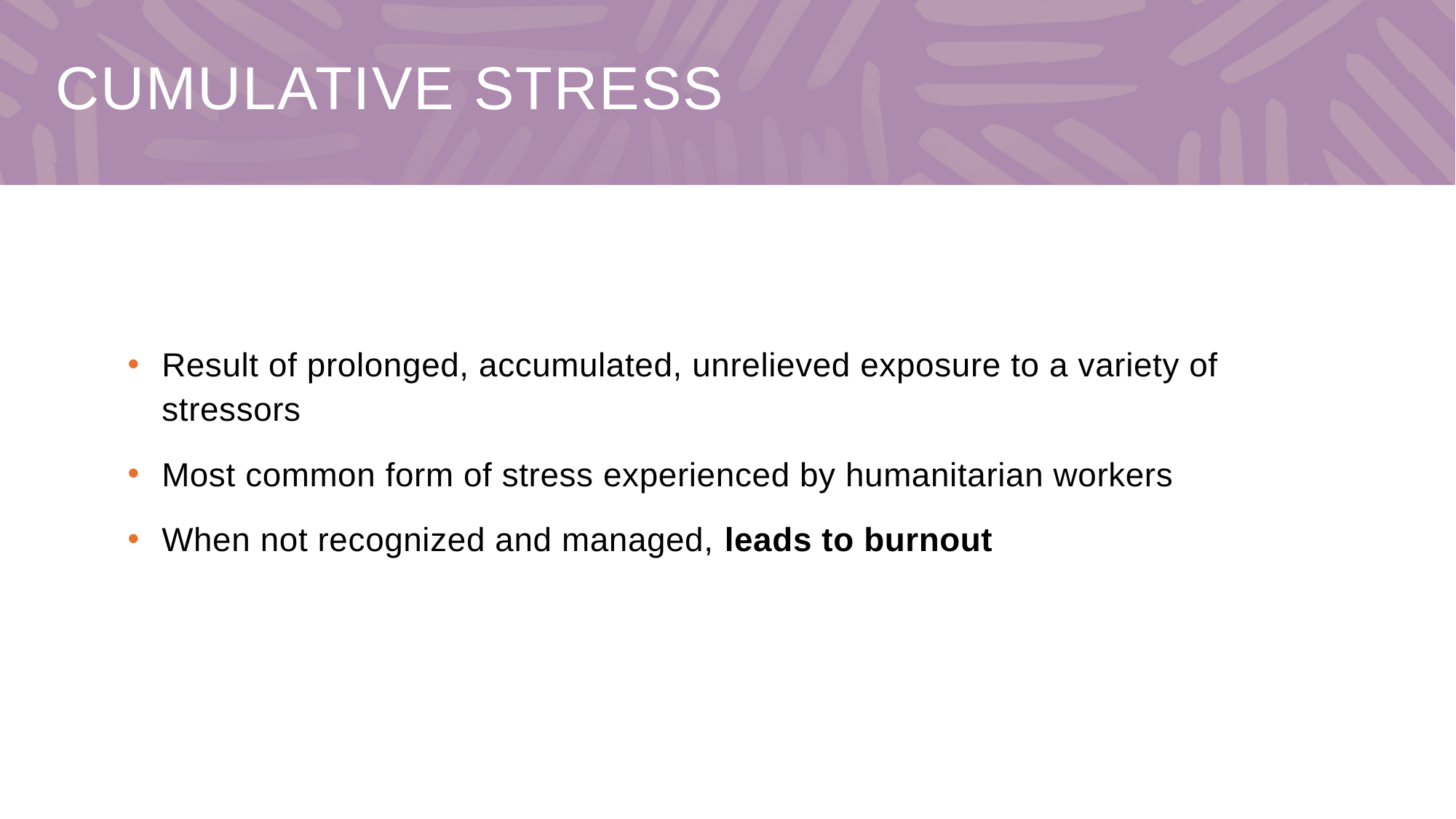

# Cumulative stress

Result of prolonged, accumulated, unrelieved exposure to a variety of stressors
Most common form of stress experienced by humanitarian workers
When not recognized and managed, leads to burnout